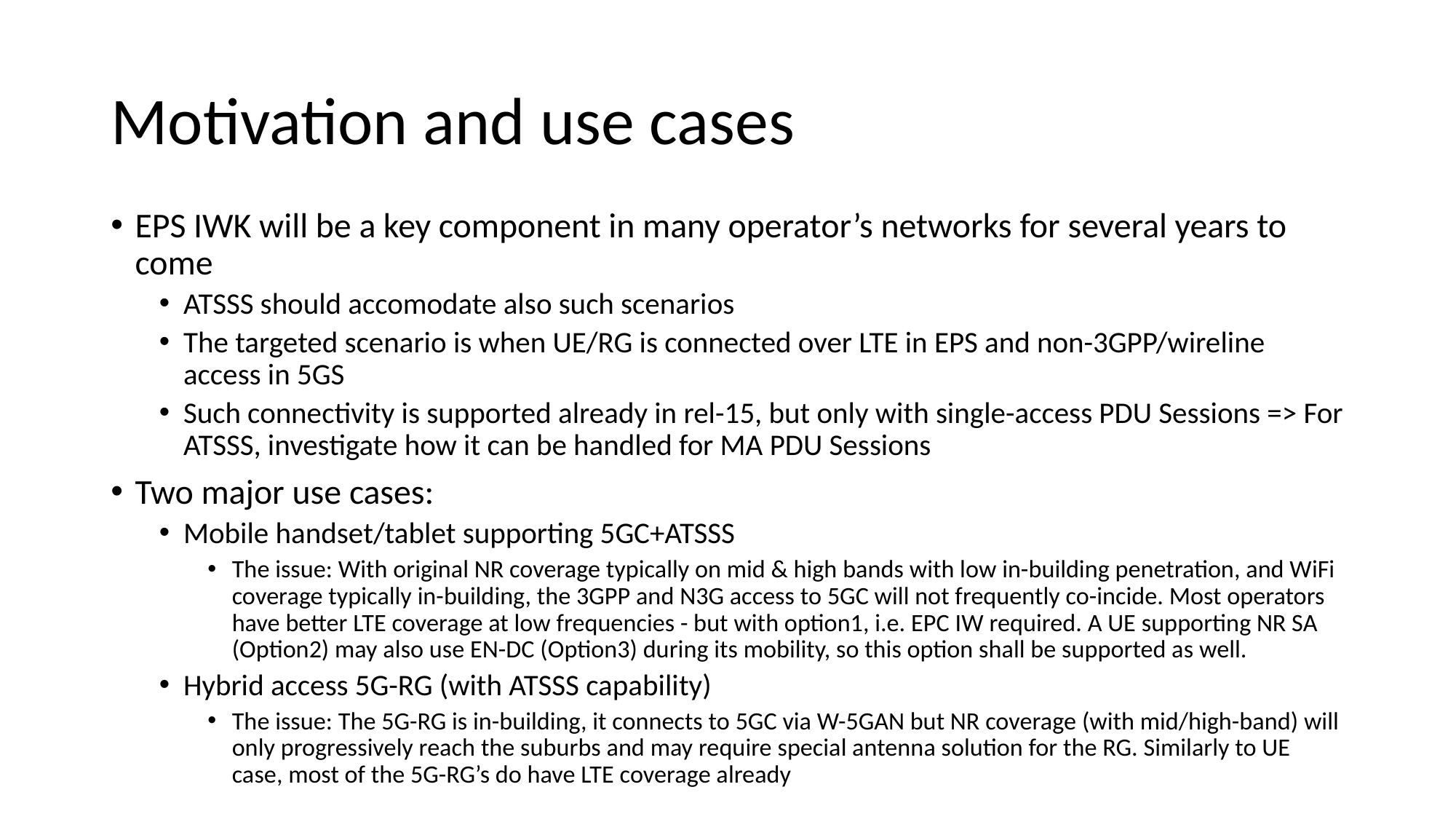

# Motivation and use cases
EPS IWK will be a key component in many operator’s networks for several years to come
ATSSS should accomodate also such scenarios
The targeted scenario is when UE/RG is connected over LTE in EPS and non-3GPP/wireline access in 5GS
Such connectivity is supported already in rel-15, but only with single-access PDU Sessions => For ATSSS, investigate how it can be handled for MA PDU Sessions
Two major use cases:
Mobile handset/tablet supporting 5GC+ATSSS
The issue: With original NR coverage typically on mid & high bands with low in-building penetration, and WiFi coverage typically in-building, the 3GPP and N3G access to 5GC will not frequently co-incide. Most operators have better LTE coverage at low frequencies - but with option1, i.e. EPC IW required. A UE supporting NR SA (Option2) may also use EN-DC (Option3) during its mobility, so this option shall be supported as well.
Hybrid access 5G-RG (with ATSSS capability)
The issue: The 5G-RG is in-building, it connects to 5GC via W-5GAN but NR coverage (with mid/high-band) will only progressively reach the suburbs and may require special antenna solution for the RG. Similarly to UE case, most of the 5G-RG’s do have LTE coverage already